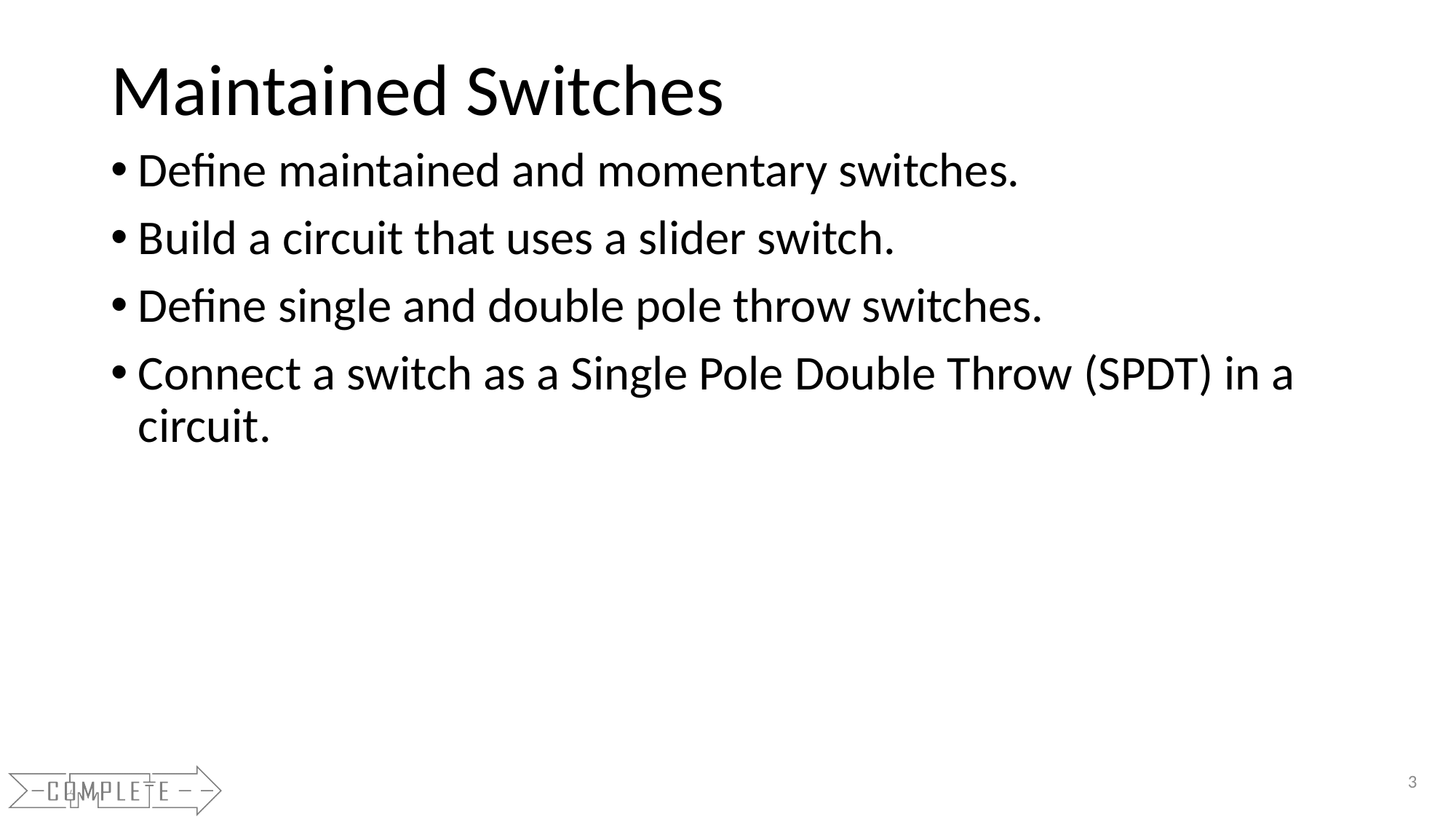

# Maintained Switches
Define maintained and momentary switches.
Build a circuit that uses a slider switch.
Define single and double pole throw switches.
Connect a switch as a Single Pole Double Throw (SPDT) in a circuit.

3